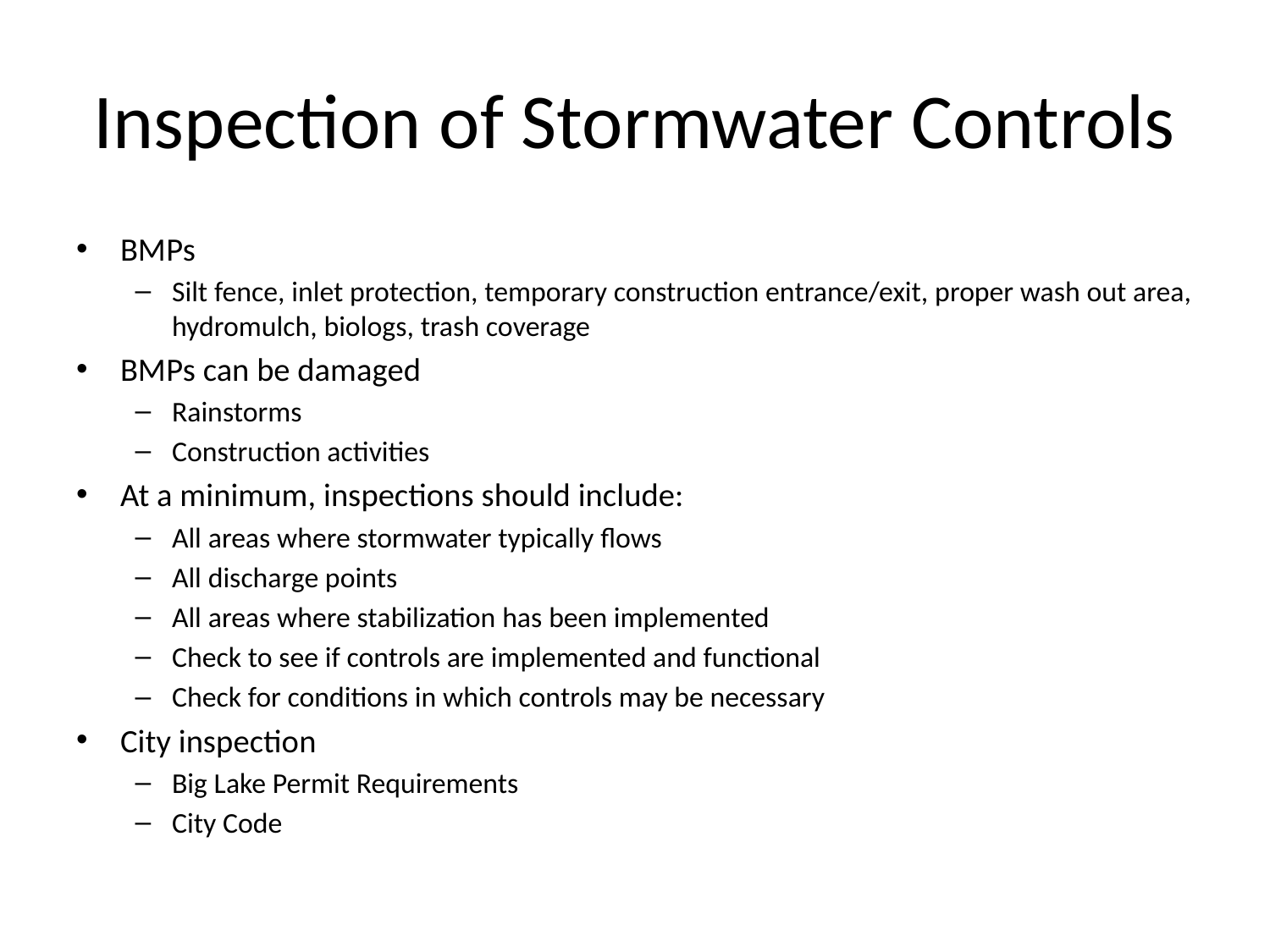

# Inspection of Stormwater Controls
BMPs
Silt fence, inlet protection, temporary construction entrance/exit, proper wash out area, hydromulch, biologs, trash coverage
BMPs can be damaged
Rainstorms
Construction activities
At a minimum, inspections should include:
All areas where stormwater typically flows
All discharge points
All areas where stabilization has been implemented
Check to see if controls are implemented and functional
Check for conditions in which controls may be necessary
City inspection
Big Lake Permit Requirements
City Code